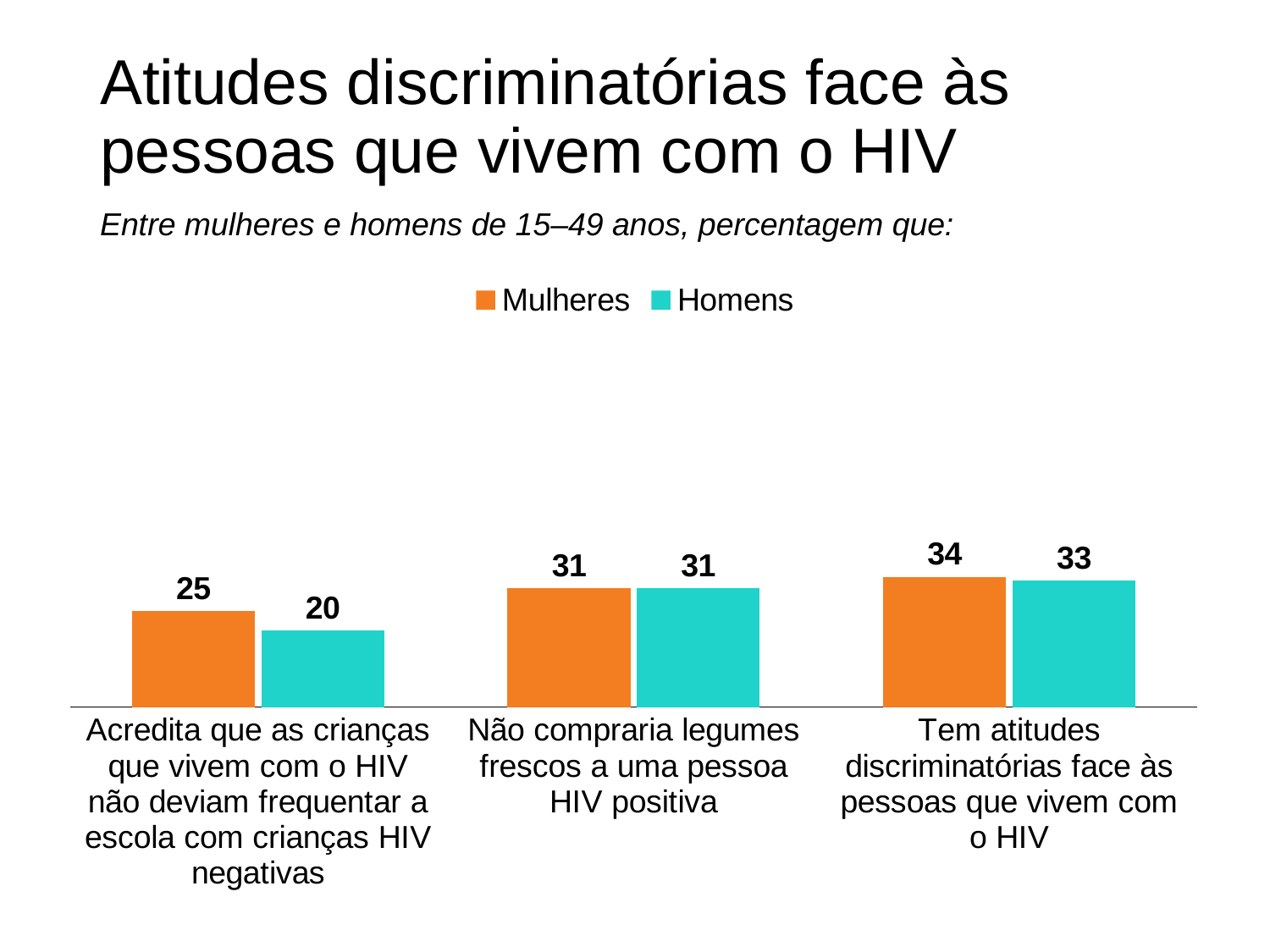

# Atitudes discriminatórias face às pessoas que vivem com o HIV
Entre mulheres e homens de 15–49 anos, percentagem que:

### Chart

| Category | Mulheres | Homens |
|---|---|---|
| Acredita que as crianças que vivem com o HIV não deviam frequentar a escola com crianças HIV negativas | 25.0 | 20.0 |
| Não compraria legumes frescos a uma pessoa HIV positiva | 31.0 | 31.0 |
| Tem atitudes discriminatórias face às pessoas que vivem com o HIV | 34.0 | 33.0 |